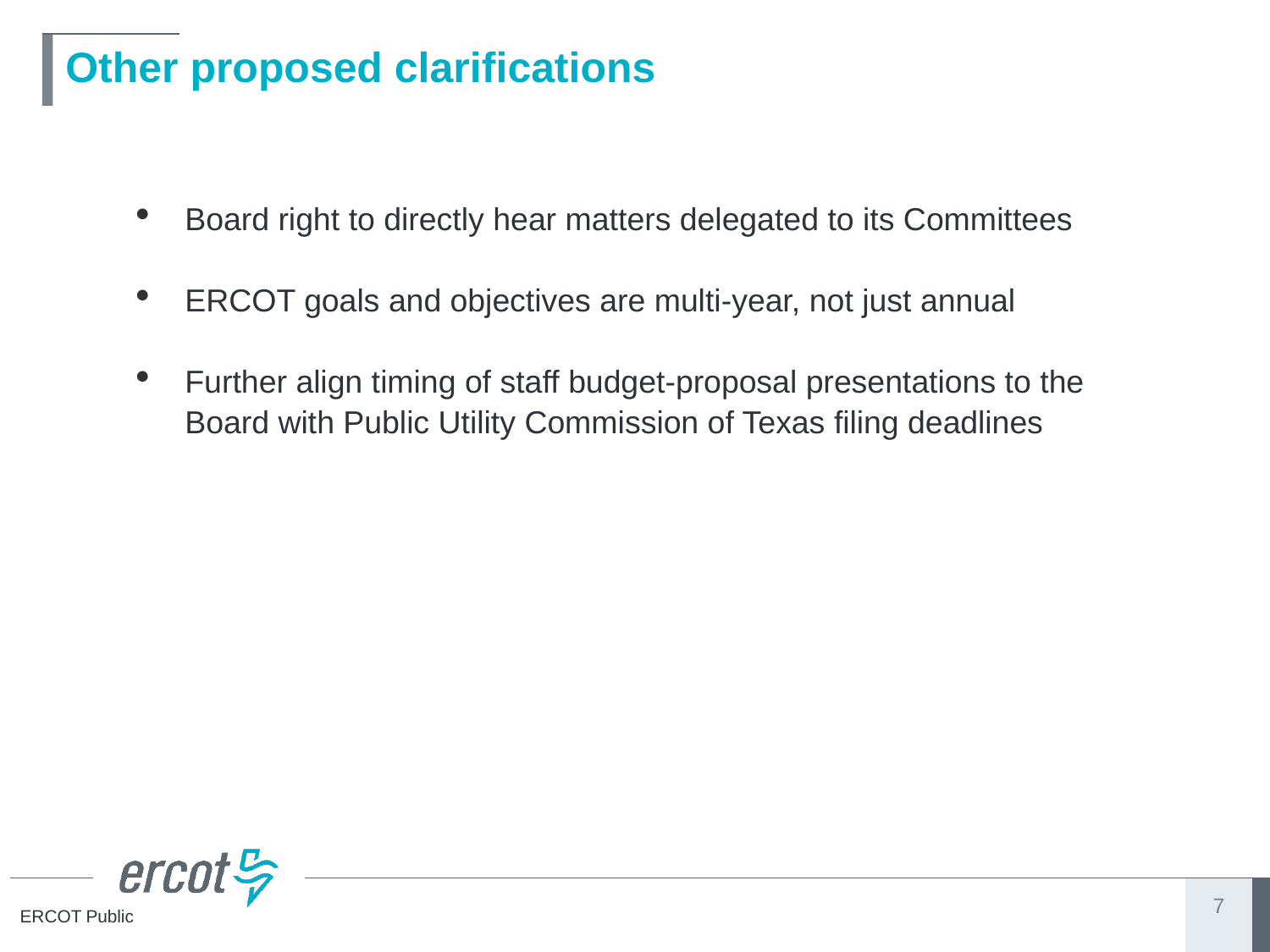

# Other proposed clarifications
Board right to directly hear matters delegated to its Committees

ERCOT goals and objectives are multi-year, not just annual

Further align timing of staff budget-proposal presentations to the Board with Public Utility Commission of Texas filing deadlines

7